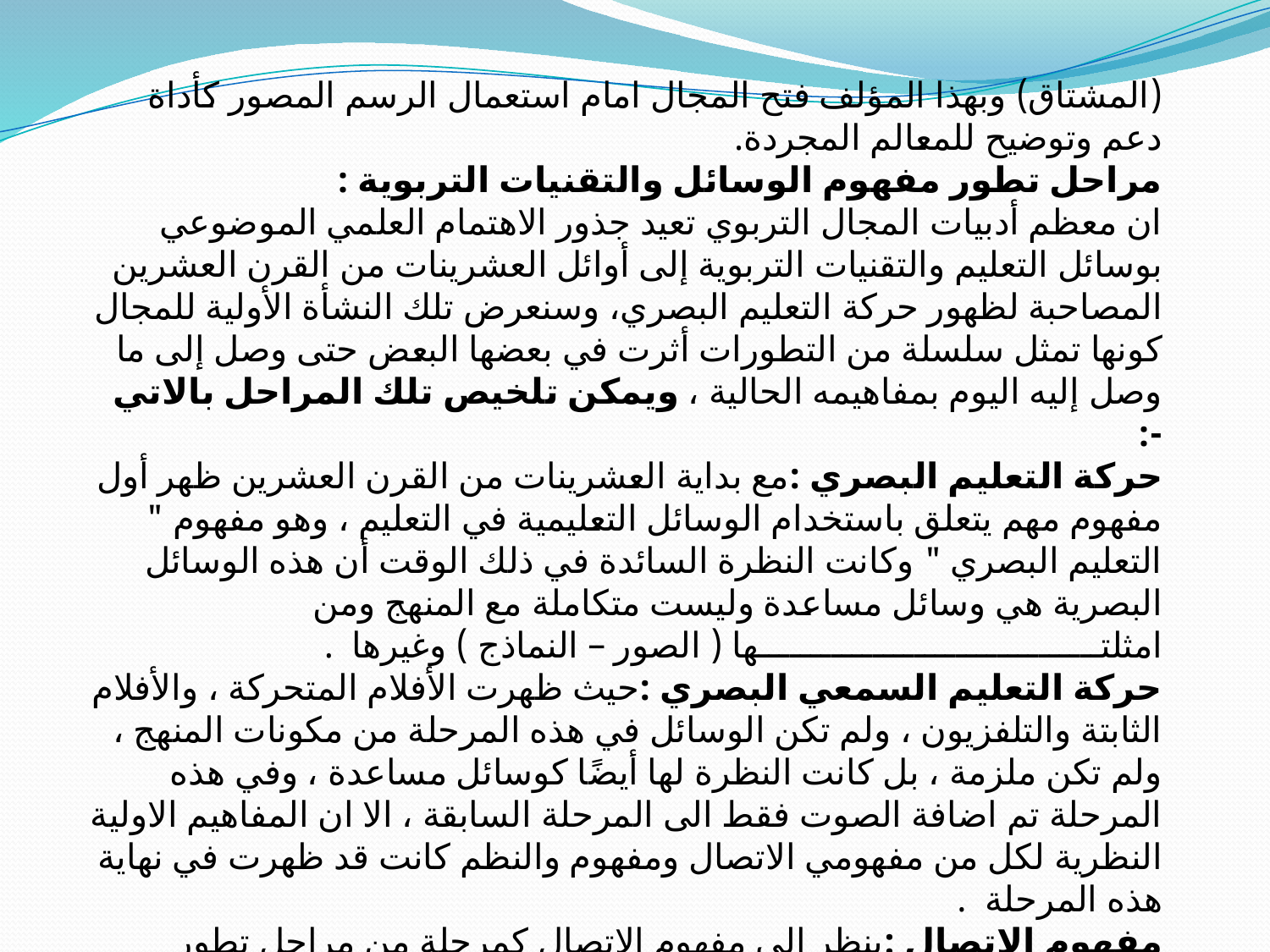

(المشتاق) وبهذا المؤلف فتح المجال امام استعمال الرسم المصور كأداة دعم وتوضيح للمعالم المجردة.
مراحل تطور مفهوم الوسائل والتقنيات التربوية :
ان معظم أدبيات المجال التربوي تعيد جذور الاهتمام العلمي الموضوعي بوسائل التعليم والتقنيات التربوية إلى أوائل العشرينات من القرن العشرين المصاحبة لظهور حركة التعليم البصري، وسنعرض تلك النشأة الأولية للمجال كونها تمثل سلسلة من التطورات أثرت في بعضها البعض حتى وصل إلى ما وصل إليه اليوم بمفاهيمه الحالية ، ويمكن تلخيص تلك المراحل بالاتي -:
حركة التعليم البصري :مع بداية العشرينات من القرن العشرين ظهر أول مفهوم مهم يتعلق باستخدام الوسائل التعليمية في التعليم ، وهو مفهوم " التعليم البصري " وكانت النظرة السائدة في ذلك الوقت أن هذه الوسائل البصرية هي وسائل مساعدة وليست متكاملة مع المنهج ومن امثلتـــــــــــــــــــــــــــــــــها ( الصور – النماذج ) وغيرها  .
حركة التعليم السمعي البصري :حيث ظهرت الأفلام المتحركة ، والأفلام الثابتة والتلفزيون ، ولم تكن الوسائل في هذه المرحلة من مكونات المنهج ، ولم تكن ملزمة ، بل كانت النظرة لها أيضًا كوسائل مساعدة ، وفي هذه المرحلة تم اضافة الصوت فقط الى المرحلة السابقة ، الا ان المفاهيم الاولية النظرية لكل من مفهومي الاتصال ومفهوم والنظم كانت قد ظهرت في نهاية هذه المرحلة  .
مفهوم الاتصال :ينظر الى مفهوم الاتصال كمرحلة من مراحل تطور مفهوم التقنيات التربوية على انه عملية ديناميكية يتم التفاعل فيها بين المرسل والمستقبل داخل مجال المعرفة الصفية ، واصبح الاهتمام بطرق التعليم اكثر